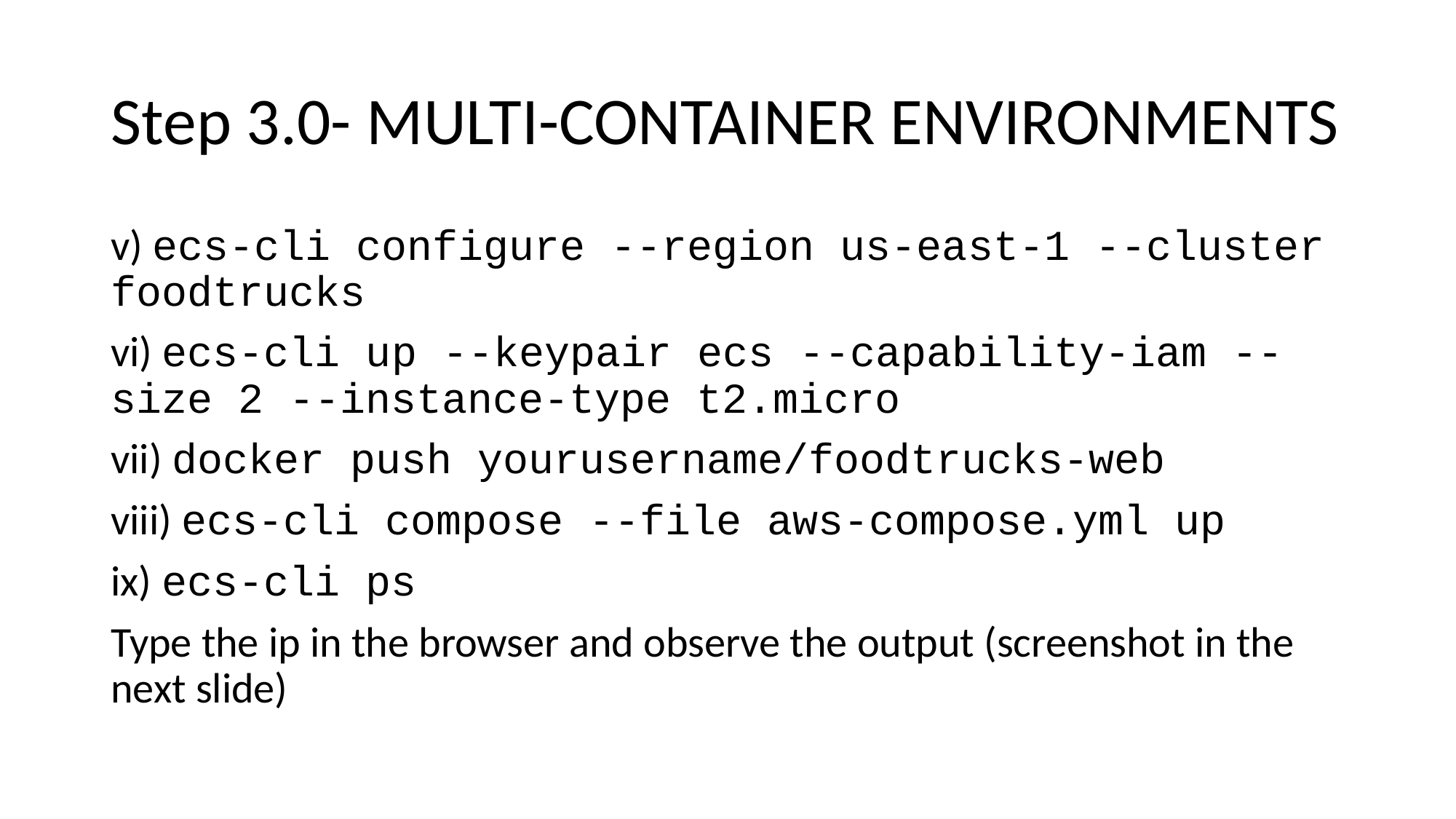

# Step 3.0- MULTI-CONTAINER ENVIRONMENTS
v) ecs-cli configure --region us-east-1 --cluster foodtrucks
vi) ecs-cli up --keypair ecs --capability-iam --size 2 --instance-type t2.micro
vii) docker push yourusername/foodtrucks-web
viii) ecs-cli compose --file aws-compose.yml up
ix) ecs-cli ps
Type the ip in the browser and observe the output (screenshot in the next slide)